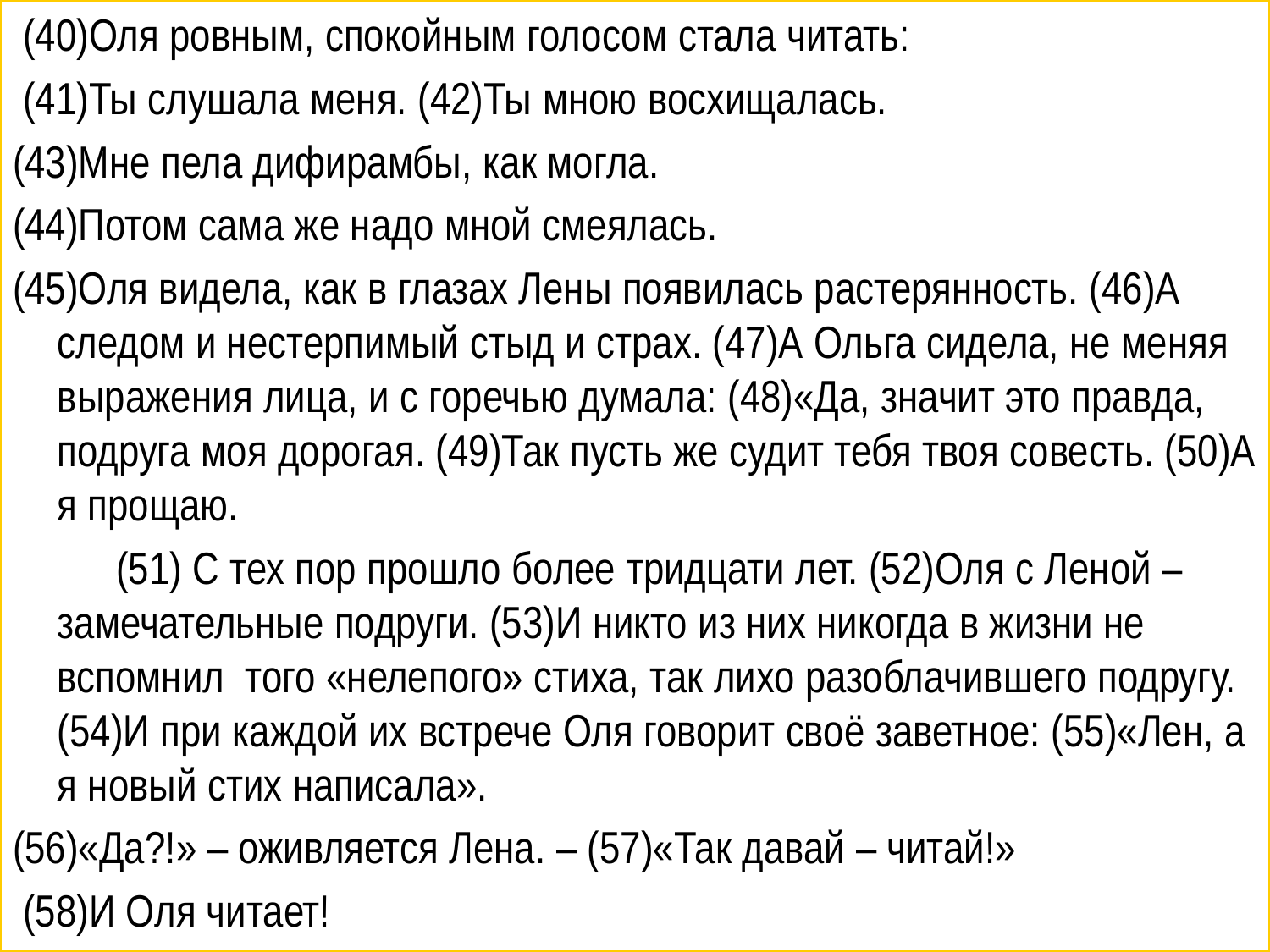

(40)Оля ровным, спокойным голосом стала читать:
 (41)Ты слушала меня. (42)Ты мною восхищалась.
(43)Мне пела дифирамбы, как могла.
(44)Потом сама же надо мной смеялась.
(45)Оля видела, как в глазах Лены появилась растерянность. (46)А следом и нестерпимый стыд и страх. (47)А Ольга сидела, не меняя выражения лица, и с горечью думала: (48)«Да, значит это правда, подруга моя дорогая. (49)Так пусть же судит тебя твоя совесть. (50)А я прощаю.
          (51) С тех пор прошло более тридцати лет. (52)Оля с Леной – замечательные подруги. (53)И никто из них никогда в жизни не вспомнил  того «нелепого» стиха, так лихо разоблачившего подругу. (54)И при каждой их встрече Оля говорит своё заветное: (55)«Лен, а я новый стих написала».
(56)«Да?!» – оживляется Лена. – (57)«Так давай – читай!»
 (58)И Оля читает!